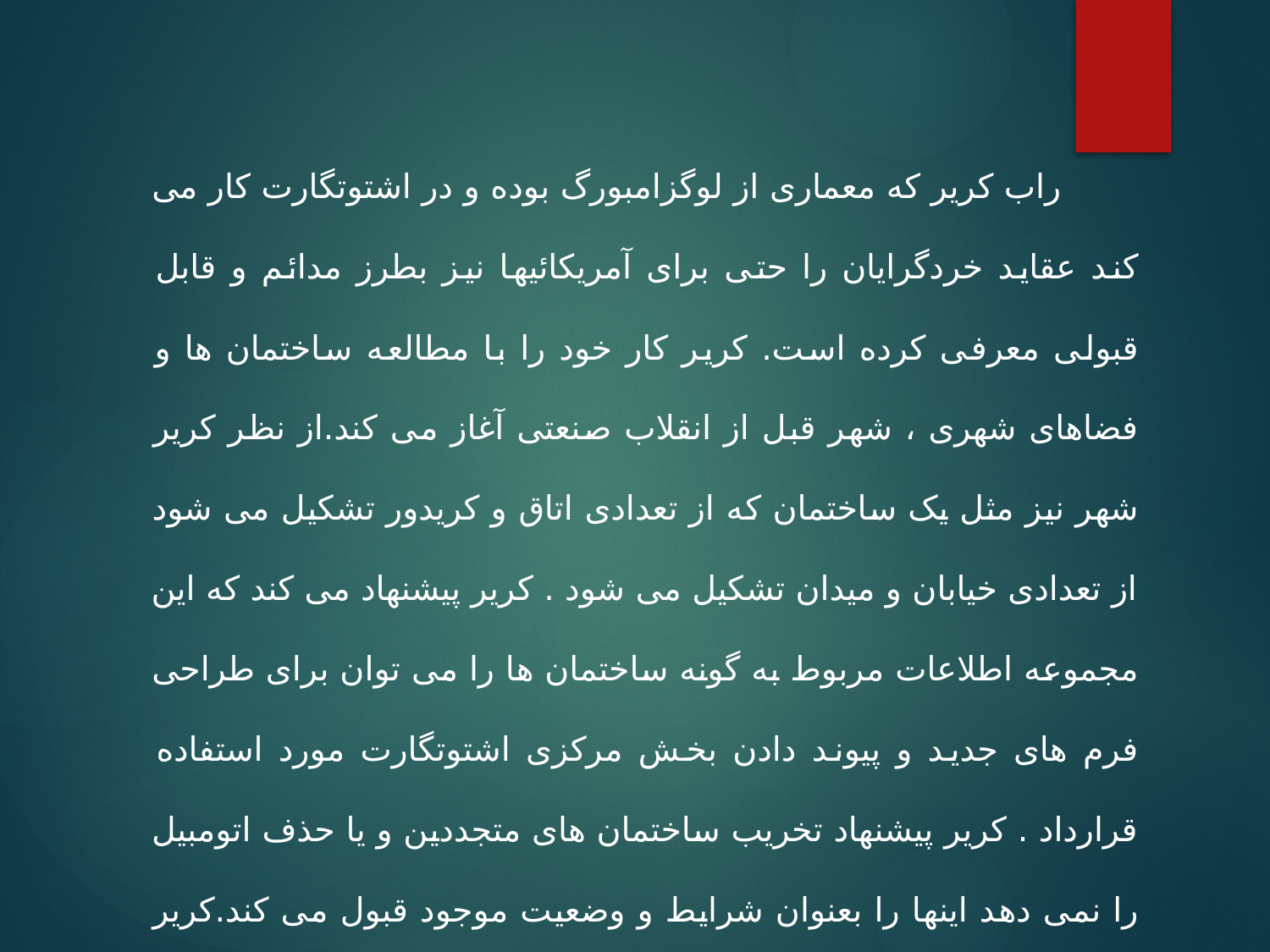

راب کریر که معماری از لوگزامبورگ بوده و در اشتوتگارت کار می کند عقاید خردگرایان را حتی برای آمریکائیها نیز بطرز مدائم و قابل قبولی معرفی کرده است. کریر کار خود را با مطالعه ساختمان ها و فضاهای شهری ، شهر قبل از انقلاب صنعتی آغاز می کند.از نظر کریر شهر نیز مثل یک ساختمان که از تعدادی اتاق و کریدور تشکیل می شود از تعدادی خیابان و میدان تشکیل می شود . کریر پیشنهاد می کند که این مجموعه اطلاعات مربوط به گونه ساختمان ها را می توان برای طراحی فرم های جدید و پیوند دادن بخش مرکزی اشتوتگارت مورد استفاده قرارداد . کریر پیشنهاد تخریب ساختمان های متجددین و یا حذف اتومبیل را نمی دهد اینها را بعنوان شرایط و وضعیت موجود قبول می کند.کریر معتقد است که شکل اولیه شهر در اصل مربع بوده که یک مرکز شهر ایده آل است و باپرکردن این مربع ، جاده های جدیدی به طرف خارج کشیده می شود یک چنین ترتیبی بدون برنامه ریزی البته غیر ممکن است .